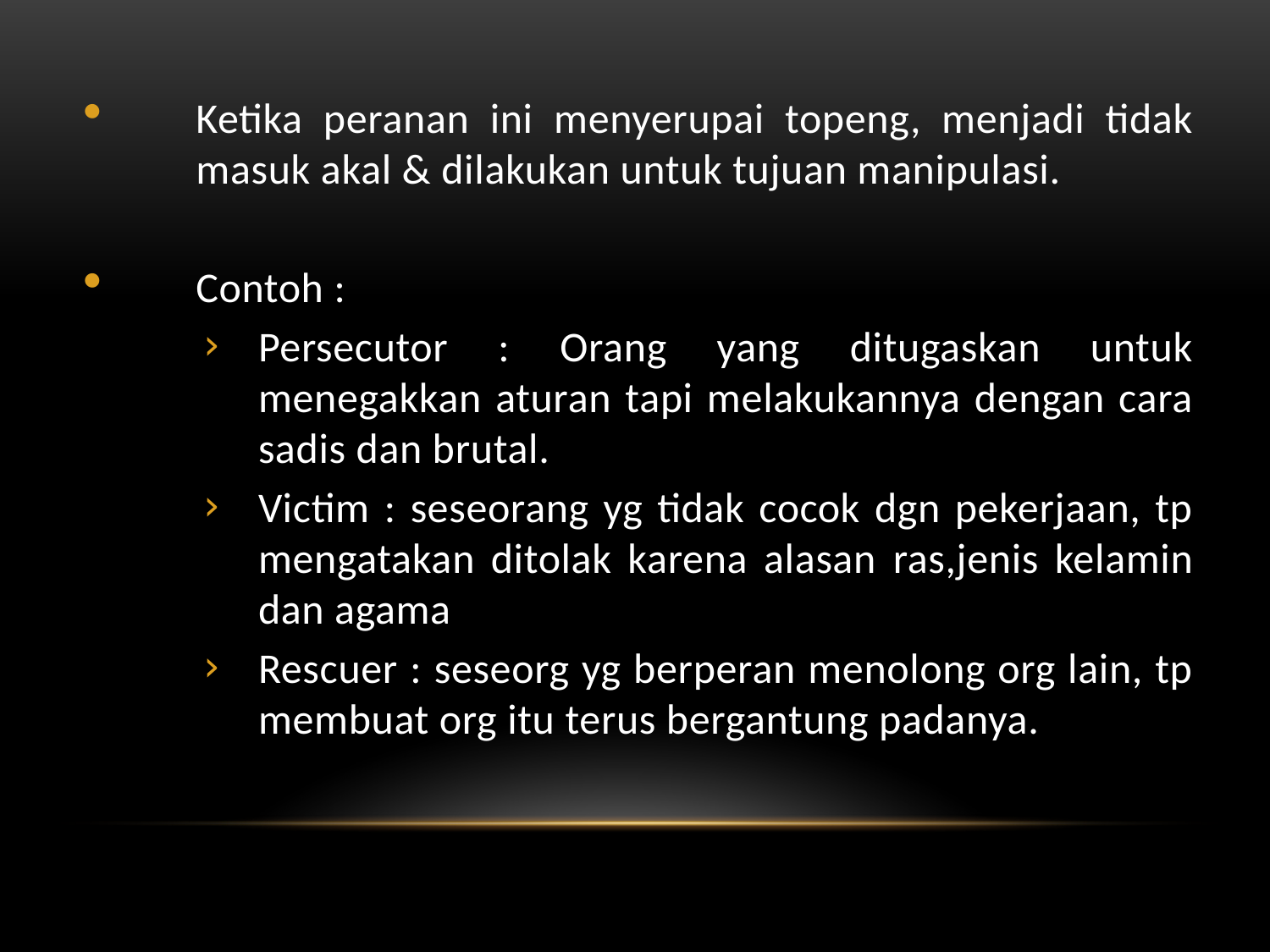

Ketika peranan ini menyerupai topeng, menjadi tidak masuk akal & dilakukan untuk tujuan manipulasi.

Contoh :
Persecutor : Orang yang ditugaskan untuk menegakkan aturan tapi melakukannya dengan cara sadis dan brutal.
Victim : seseorang yg tidak cocok dgn pekerjaan, tp mengatakan ditolak karena alasan ras,jenis kelamin dan agama
Rescuer : seseorg yg berperan menolong org lain, tp membuat org itu terus bergantung padanya.